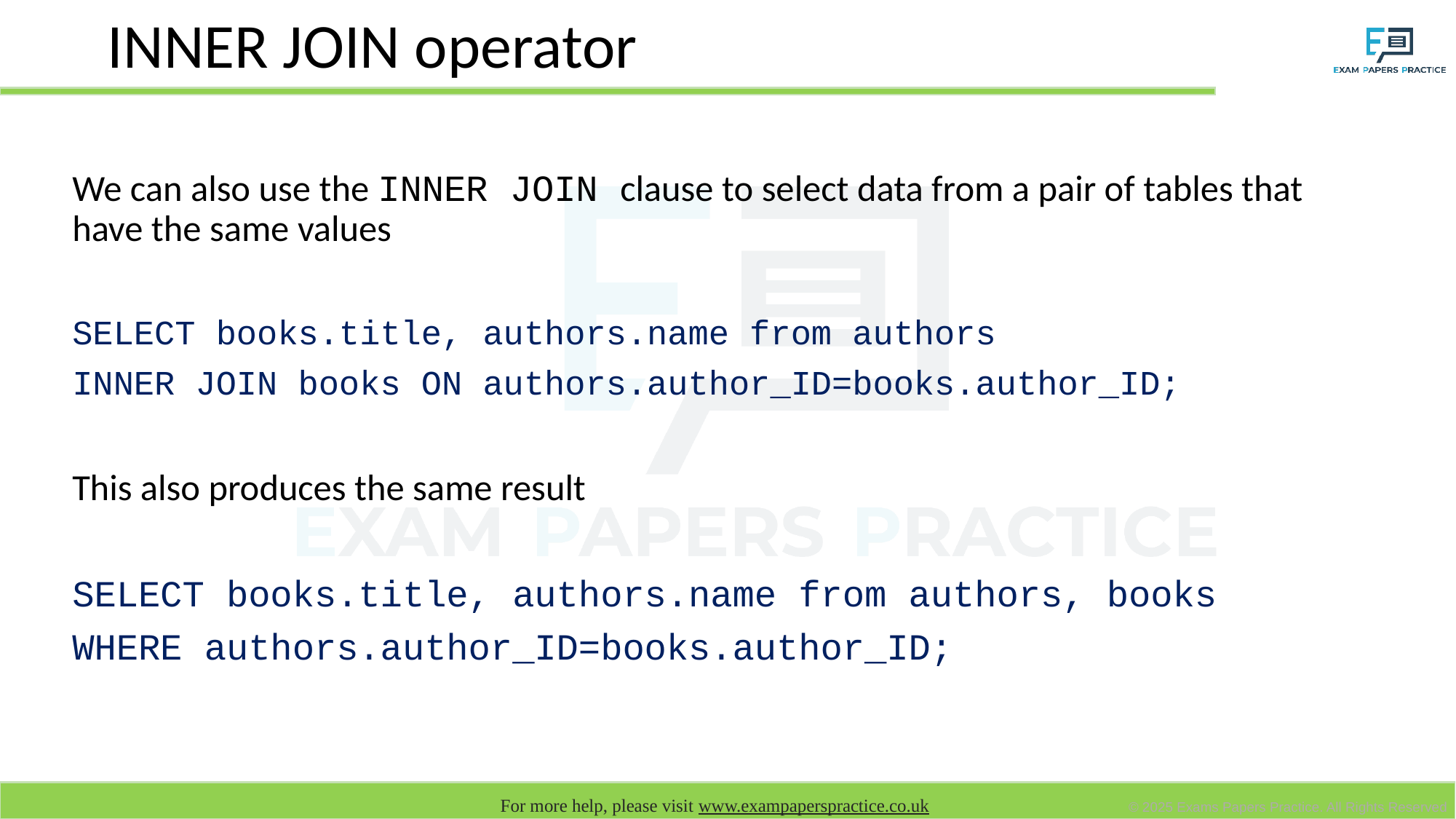

# INNER JOIN operator
We can also use the INNER JOIN clause to select data from a pair of tables that have the same values

SELECT books.title, authors.name from authors
INNER JOIN books ON authors.author_ID=books.author_ID;

This also produces the same result

SELECT books.title, authors.name from authors, books
WHERE authors.author_ID=books.author_ID;